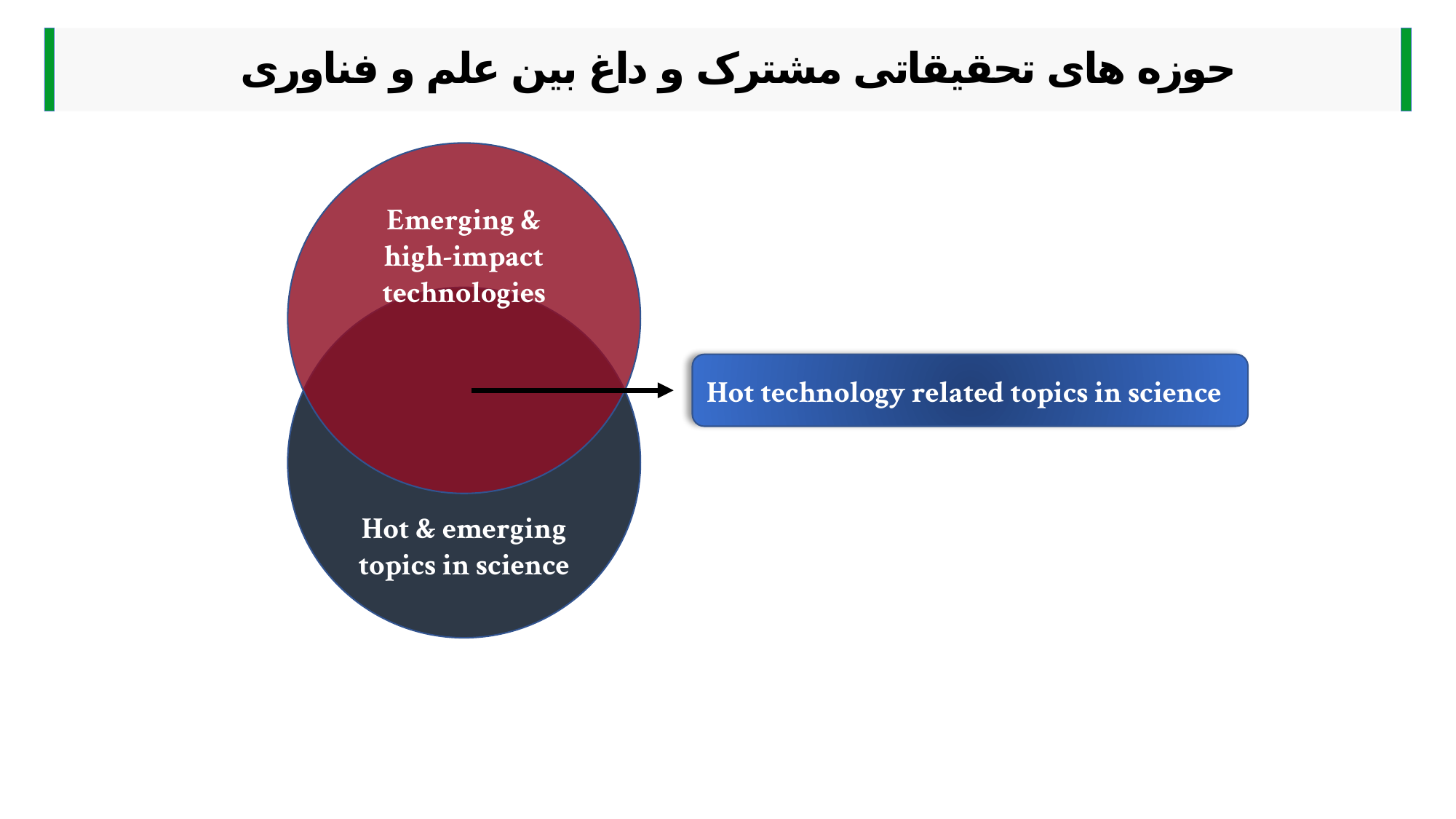

حوزه های تحقیقاتی مشترک و داغ بین علم و فناوری

Emerging & high-impact technologies
Hot & emerging topics in science
Hot technology related topics in science